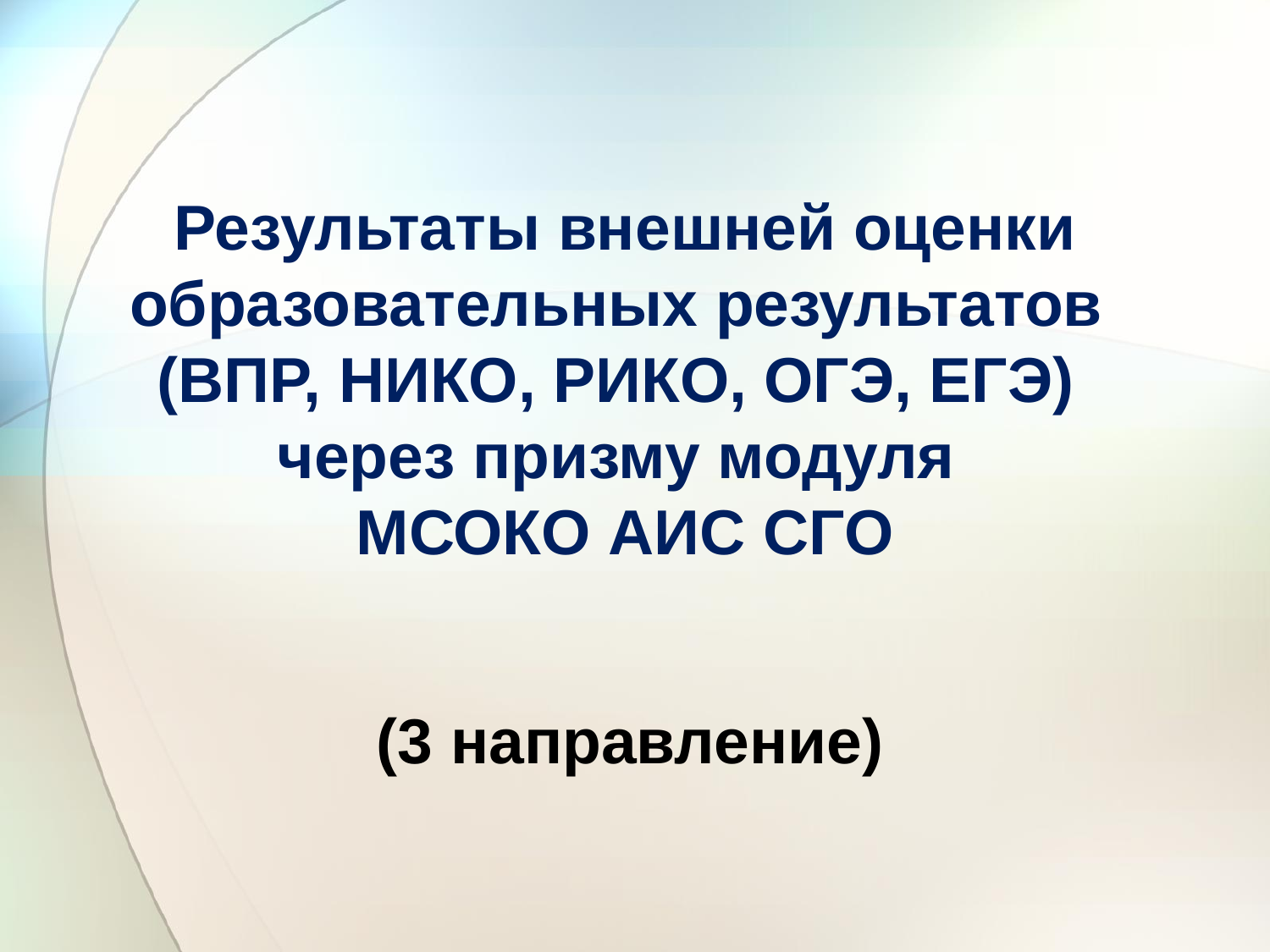

# Результаты внешней оценки образовательных результатов (ВПР, НИКО, РИКО, ОГЭ, ЕГЭ) через призму модуля МСОКО АИС СГО
(3 направление)